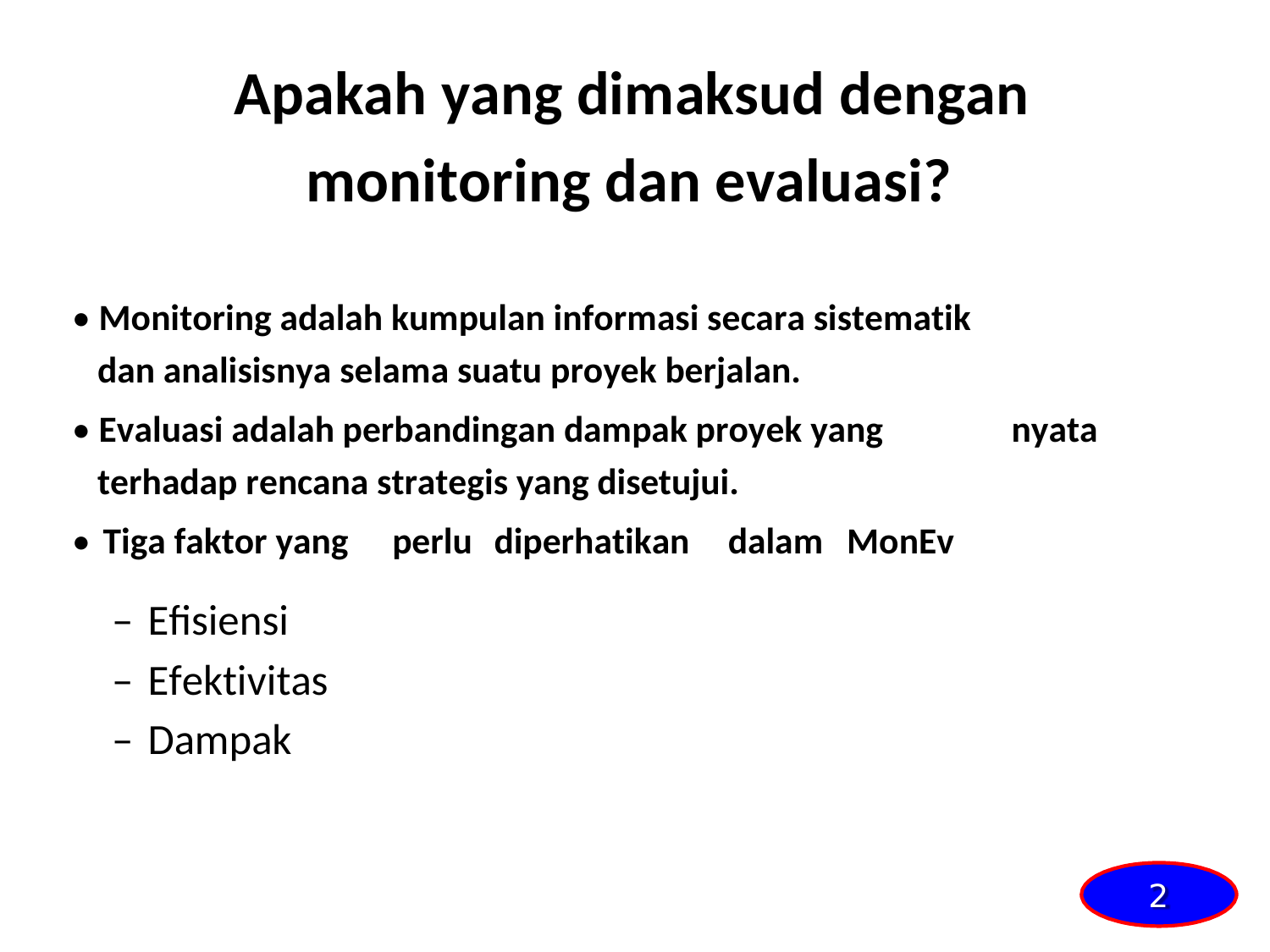

Apakah yang dimaksud dengan
monitoring dan evaluasi?
• Monitoring adalah kumpulan informasi secara sistematik
dan analisisnya selama suatu proyek berjalan.
• Evaluasi adalah perbandingan dampak proyek yang
terhadap rencana strategis yang disetujui.
nyata
•
Tiga faktor yang
perlu
diperhatikan
dalam
MonEv
–
–
–
Efisiensi
Efektivitas
Dampak

2